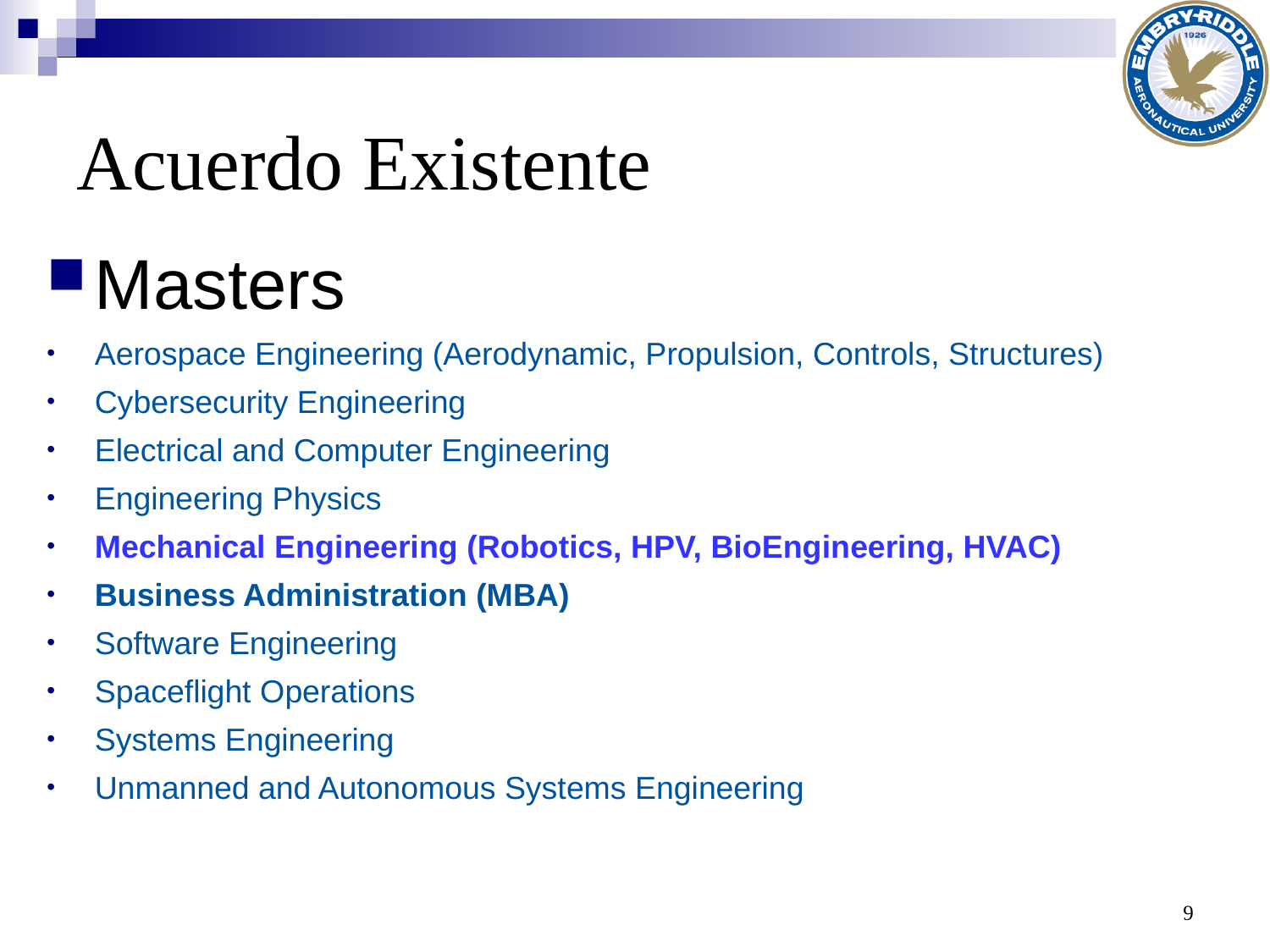

# Acuerdo Existente
Masters
Aerospace Engineering (Aerodynamic, Propulsion, Controls, Structures)
Cybersecurity Engineering
Electrical and Computer Engineering
Engineering Physics
Mechanical Engineering (Robotics, HPV, BioEngineering, HVAC)
Business Administration (MBA)
Software Engineering
Spaceflight Operations
Systems Engineering
Unmanned and Autonomous Systems Engineering

9